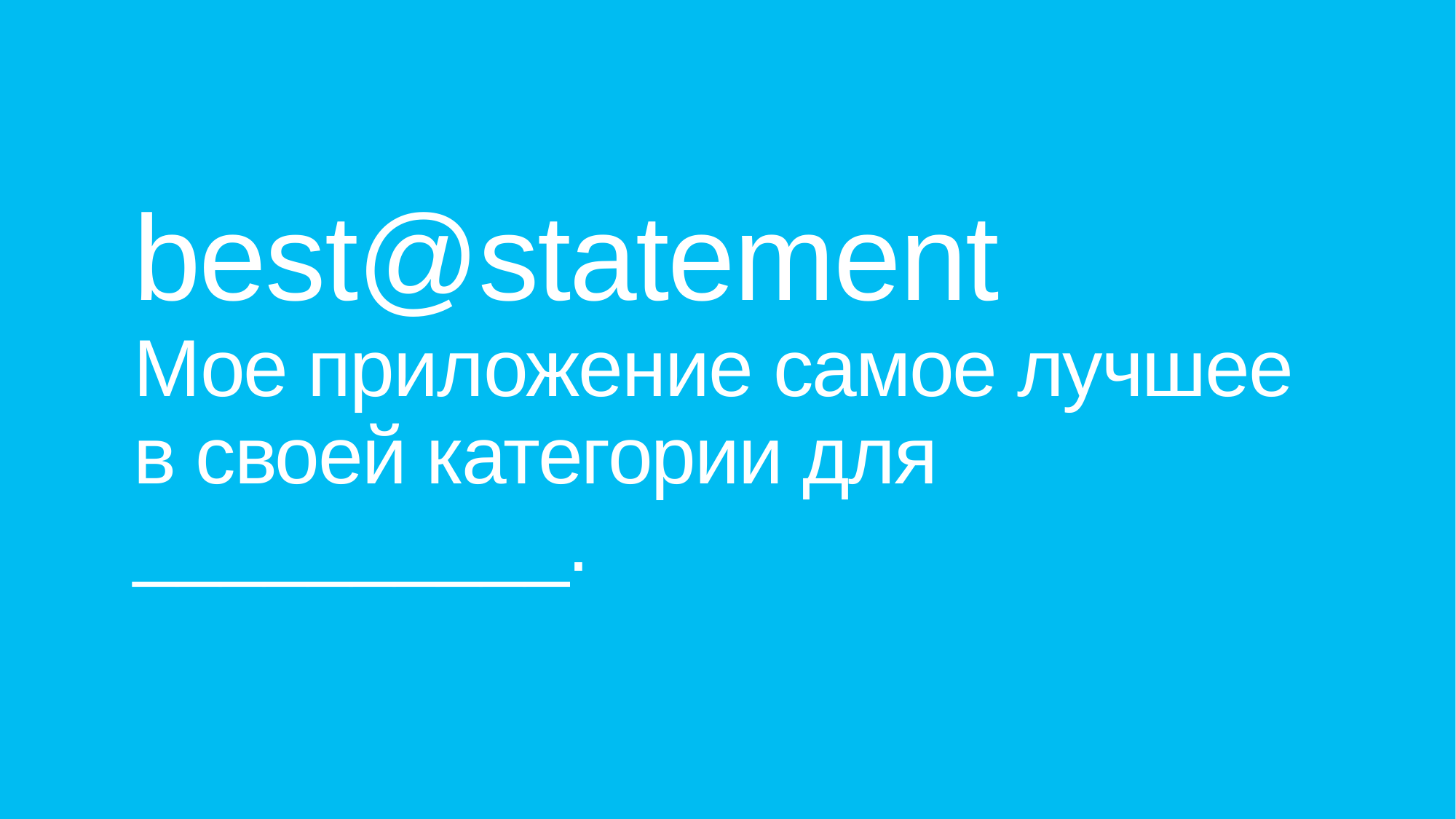

# best@statement Мое приложение самое лучшее в своей категории для __________.